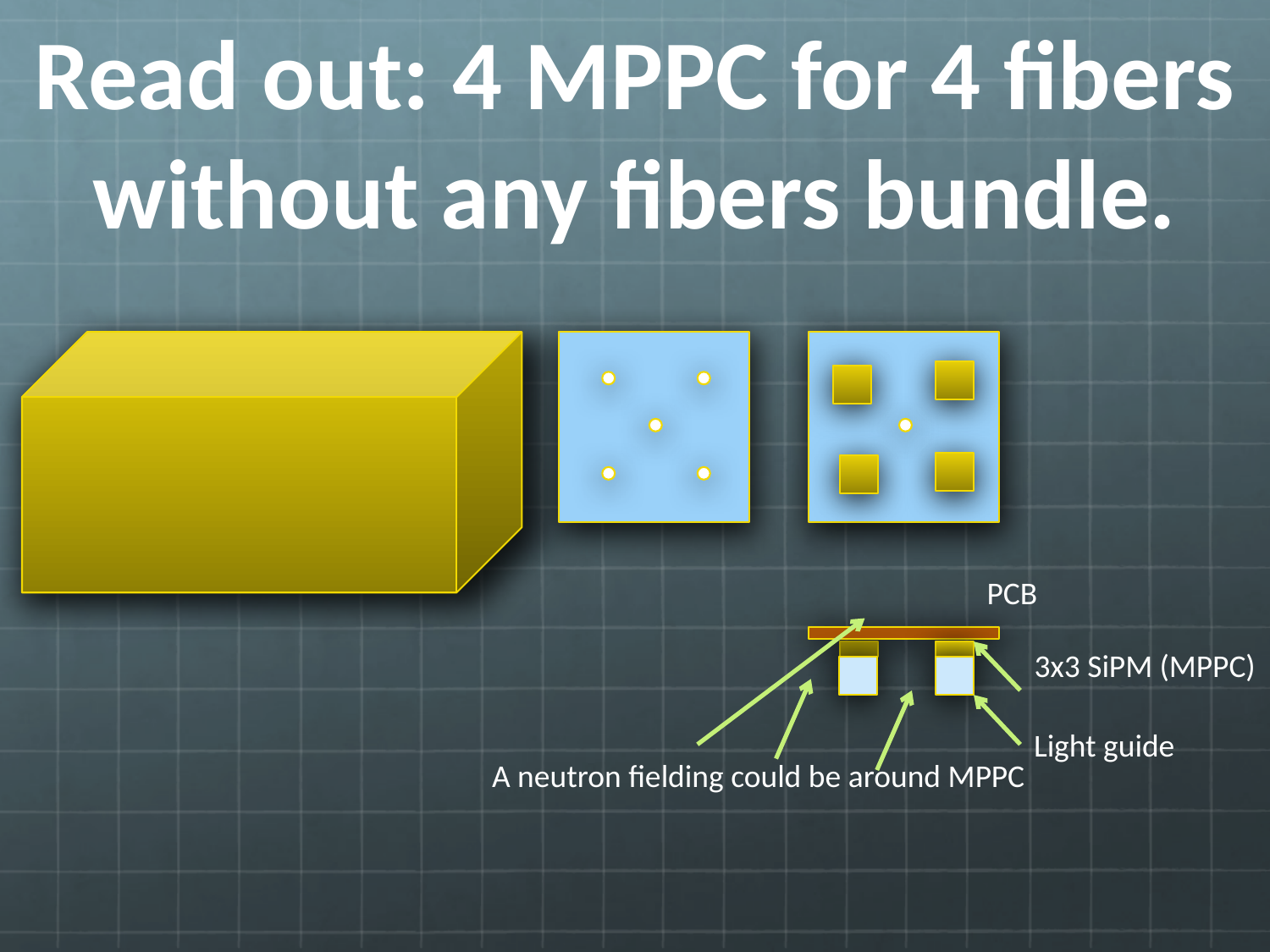

# Read out: 4 MPPC for 4 fibers without any fibers bundle.

PCB

3x3 SiPM (MPPC)

Light guide
A neutron fielding could be around MPPC